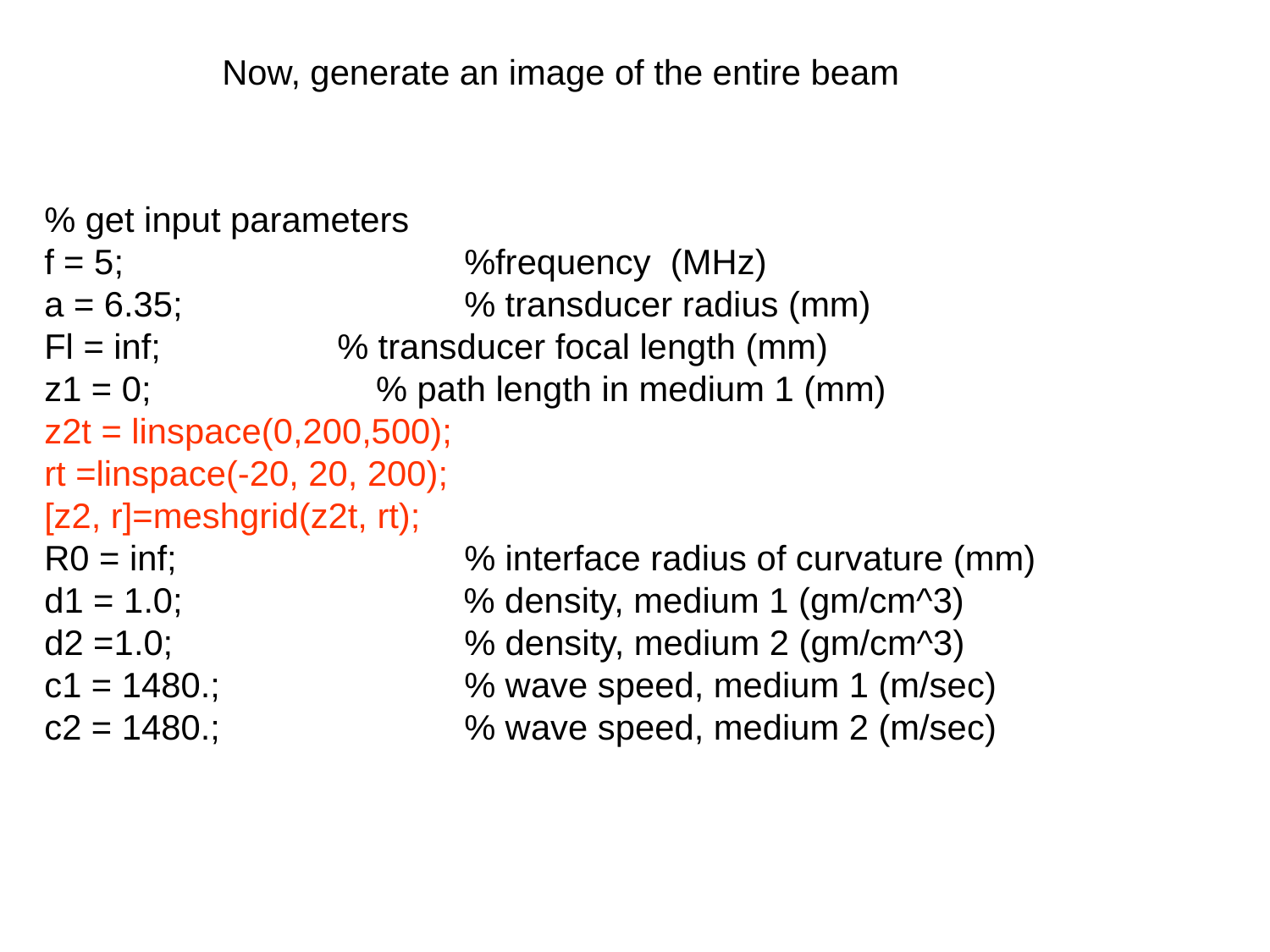

Now, generate an image of the entire beam
% get input parameters
f = 5;			    %frequency  (MHz)
a = 6.35;		    % transducer radius (mm)
Fl = inf;		    % transducer focal length (mm)
z1 = 0;		        % path length in medium 1 (mm)
z2t = linspace(0,200,500);
rt =linspace(-20, 20, 200);
[z2, r]=meshgrid(z2t, rt);
R0 = inf;		    % interface radius of curvature (mm)
d1 = 1.0;	                 % density, medium 1 (gm/cm^3)
d2 =1.0;		    % density, medium 2 (gm/cm^3)
c1 = 1480.;		    % wave speed, medium 1 (m/sec)
c2 = 1480.;		    % wave speed, medium 2 (m/sec)